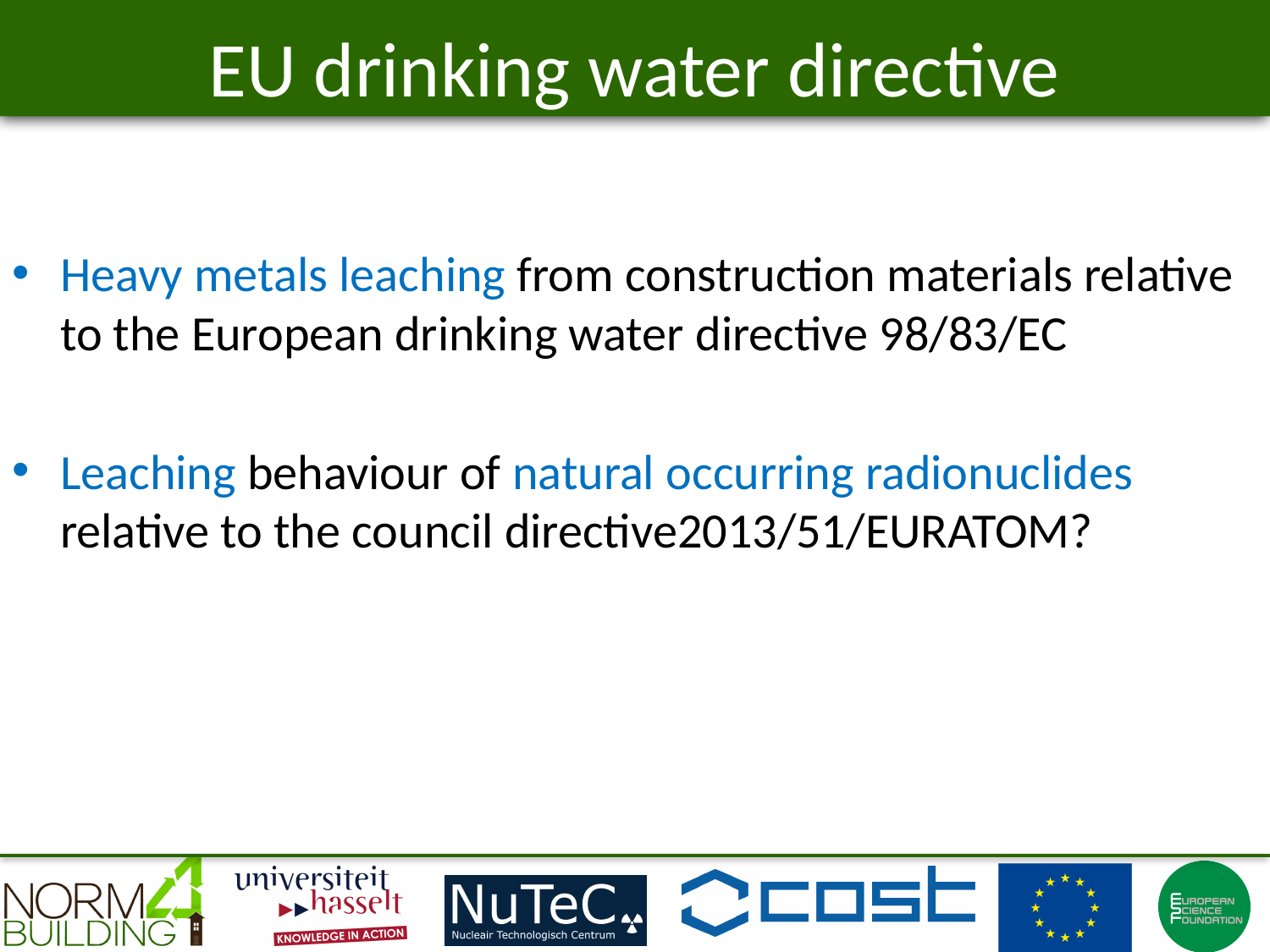

# EU drinking water directive
Heavy metals leaching from construction materials relative to the European drinking water directive 98/83/EC

Leaching behaviour of natural occurring radionuclides relative to the council directive2013/51/EURATOM?